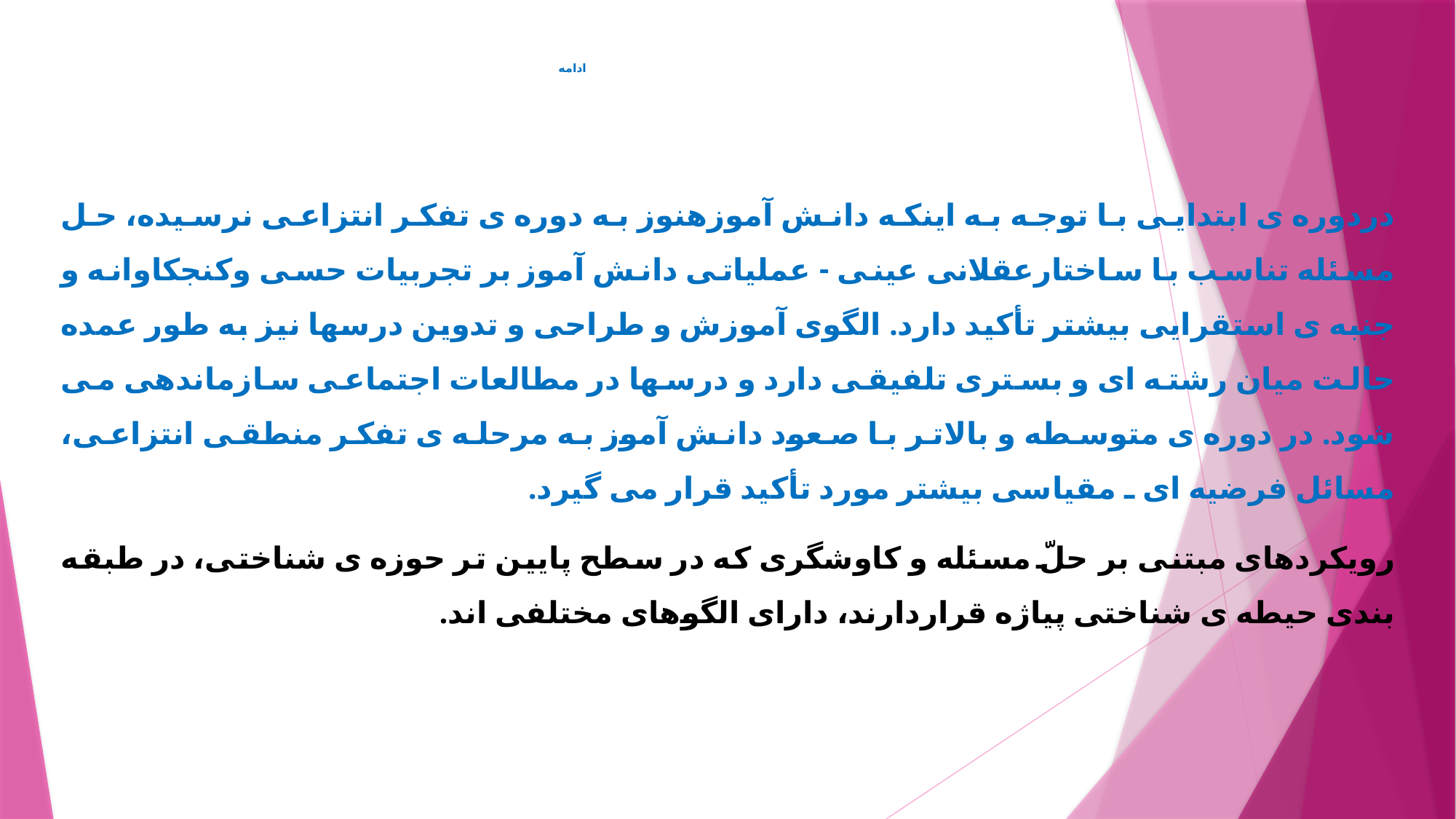

# ادامه
دردوره ی ابتدايی با توجه به اينکه دانش آموزهنوز به دوره ی تفکر انتزاعی نرسيده، حل مسئله تناسب با ساختارعقلانی عينی - عملياتی دانش آموز بر تجربيات حسی وکنجکاوانه و جنبه ی استقرايی بيشتر تأکيد دارد. الگوی آموزش و طراحی و تدوين درسها نيز به طور عمده حالت ميان رشته ای و بستری تلفيقی دارد و درسها در مطالعات اجتماعی سازماندهی می شود. در دوره ی متوسطه و بالاتر با صعود دانش آموز به مرحله ی تفکر منطقی انتزاعی، مسائل فرضيه ای ـ مقياسی بيشتر مورد تأکيد قرار می گيرد.
رويکردهای مبتنی بر حلّ مسئله و کاوشگری که در سطح پايين تر حوزه ی شناختی، در طبقه بندی حيطه ی شناختی پياژه قراردارند، دارای الگوهای مختلفی اند.